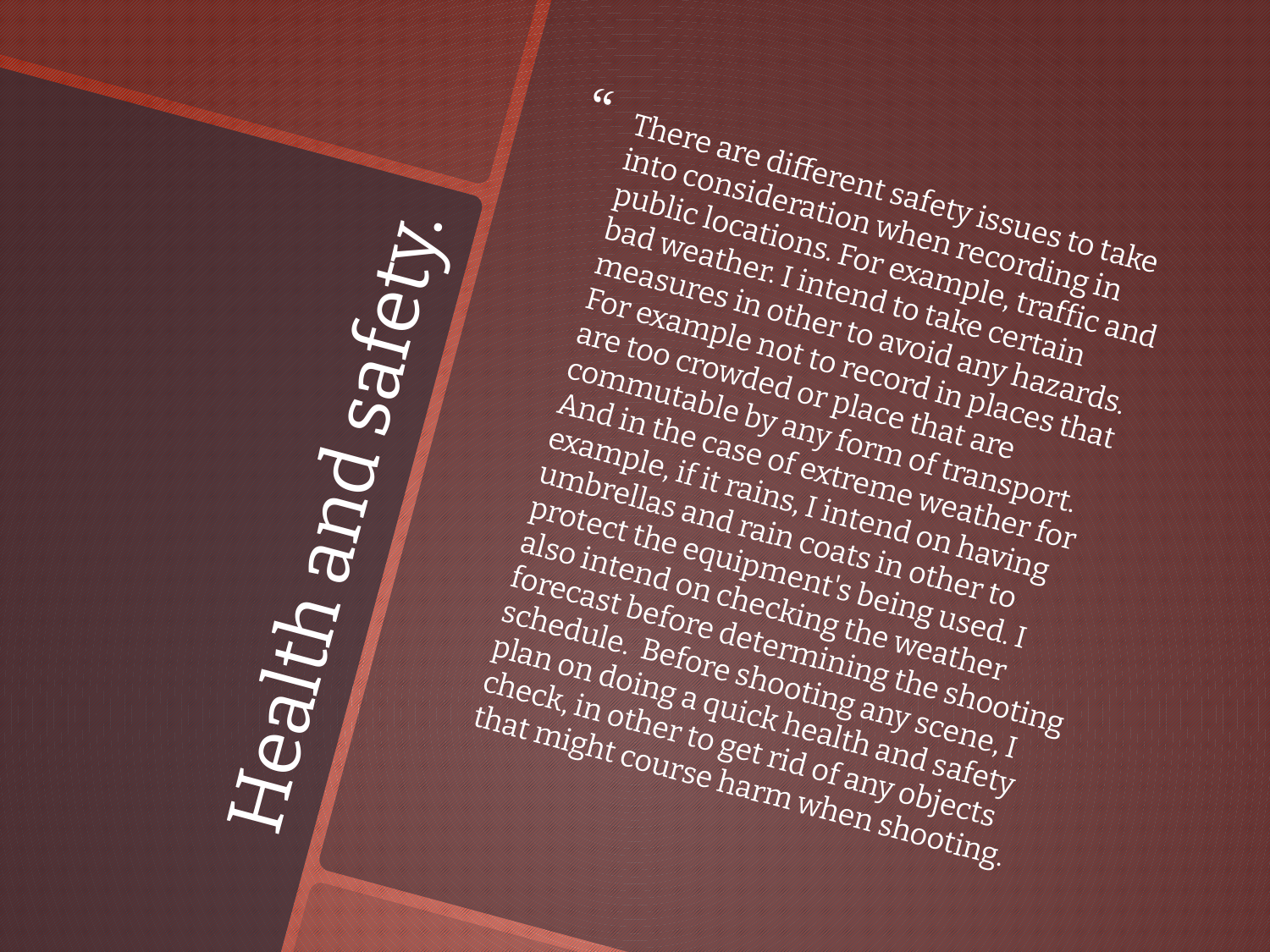

There are different safety issues to take into consideration when recording in public locations. For example, traffic and bad weather. I intend to take certain measures in other to avoid any hazards. For example not to record in places that are too crowded or place that are commutable by any form of transport. And in the case of extreme weather for example, if it rains, I intend on having umbrellas and rain coats in other to protect the equipment's being used. I also intend on checking the weather forecast before determining the shooting schedule.  Before shooting any scene, I plan on doing a quick health and safety check, in other to get rid of any objects that might course harm when shooting.
# Health and safety.